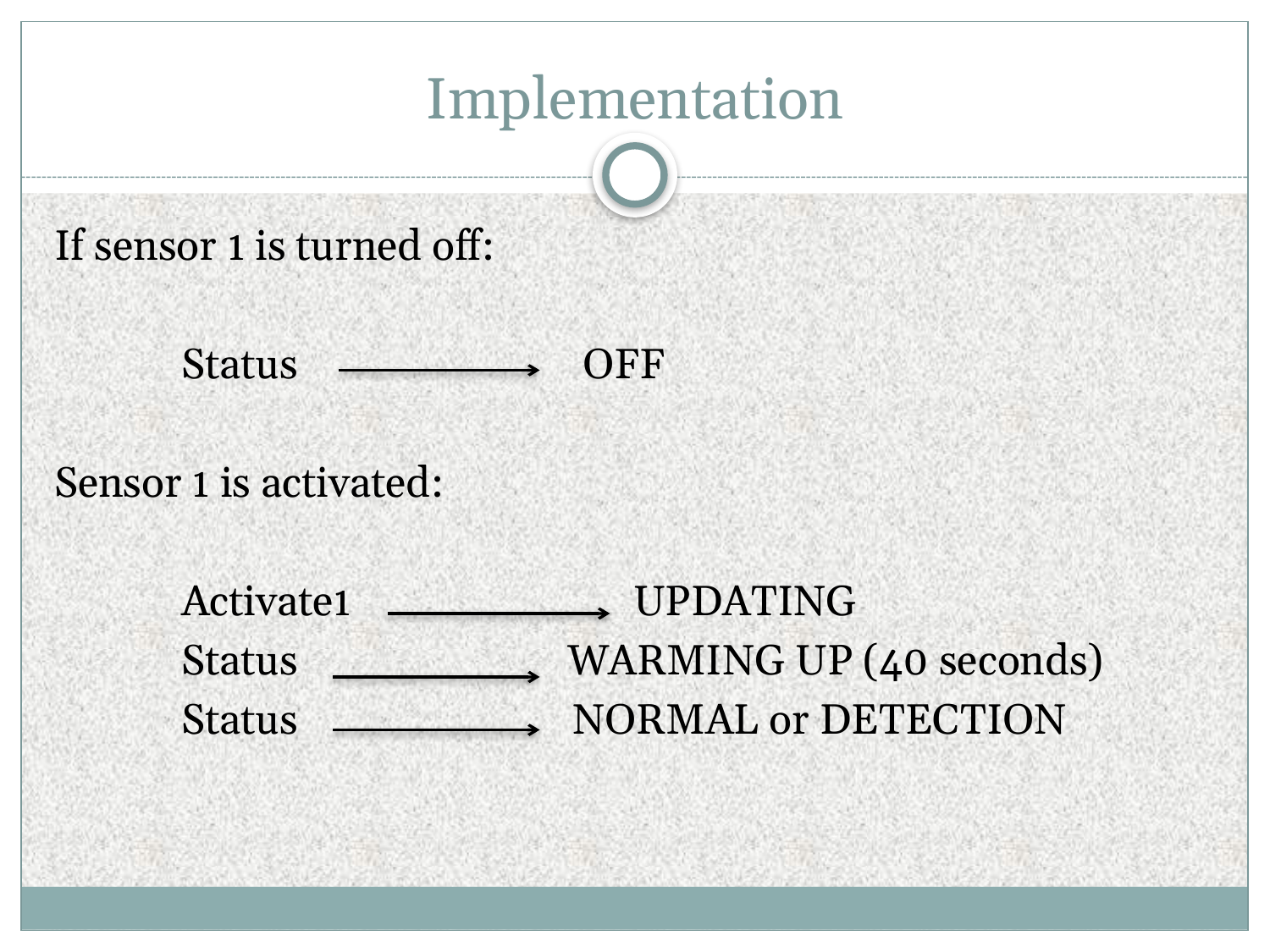

# Implementation
If sensor 1 is turned off:

	Status			  OFF

Sensor 1 is activated:

	Activate1 		       UPDATING
	Status		             WARMING UP (40 seconds)
	Status   		 NORMAL or DETECTION